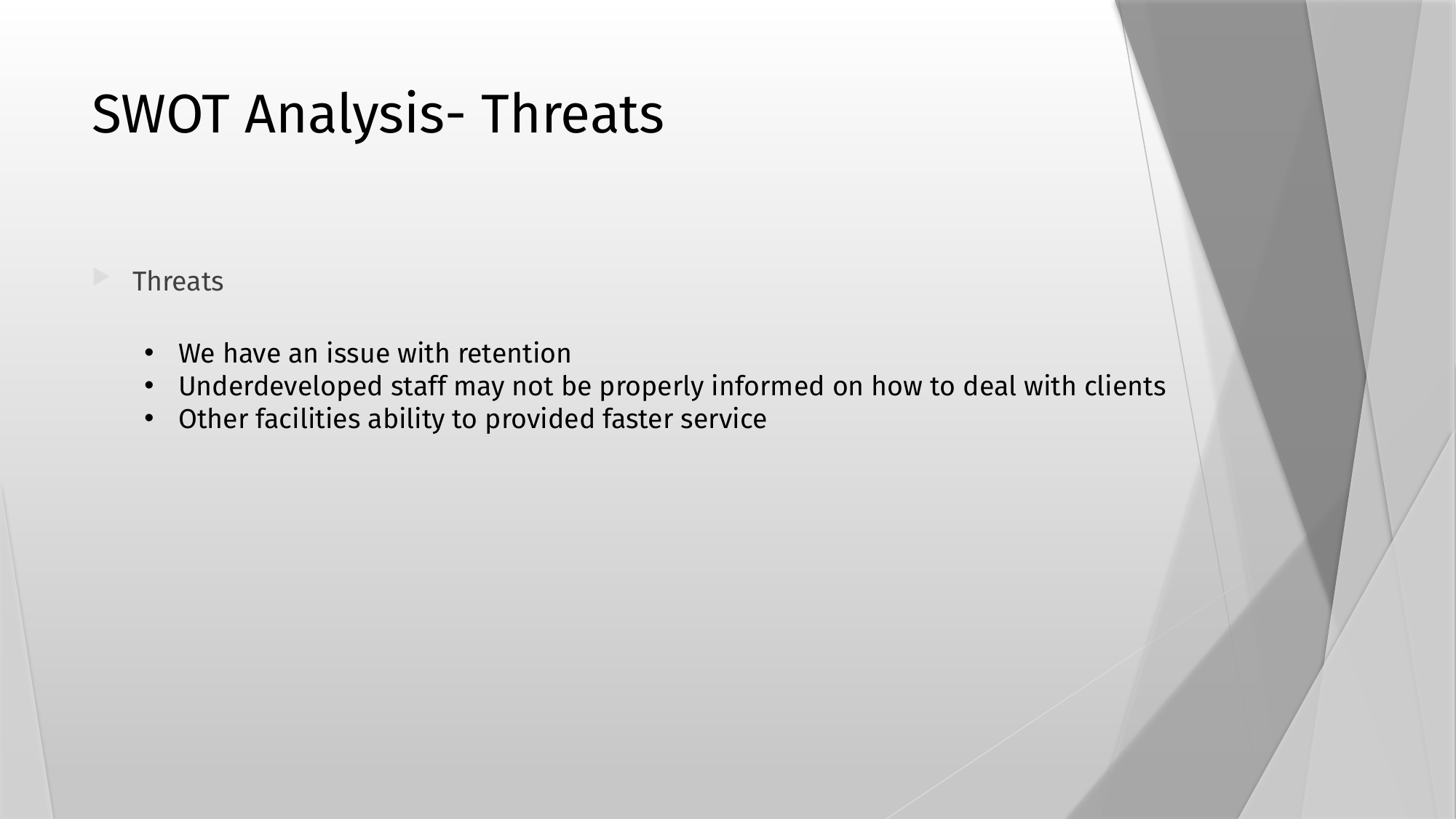

# SWOT Analysis- Threats
Threats

We have an issue with retention
Underdeveloped staff may not be properly informed on how to deal with clients
Other facilities ability to provided faster service